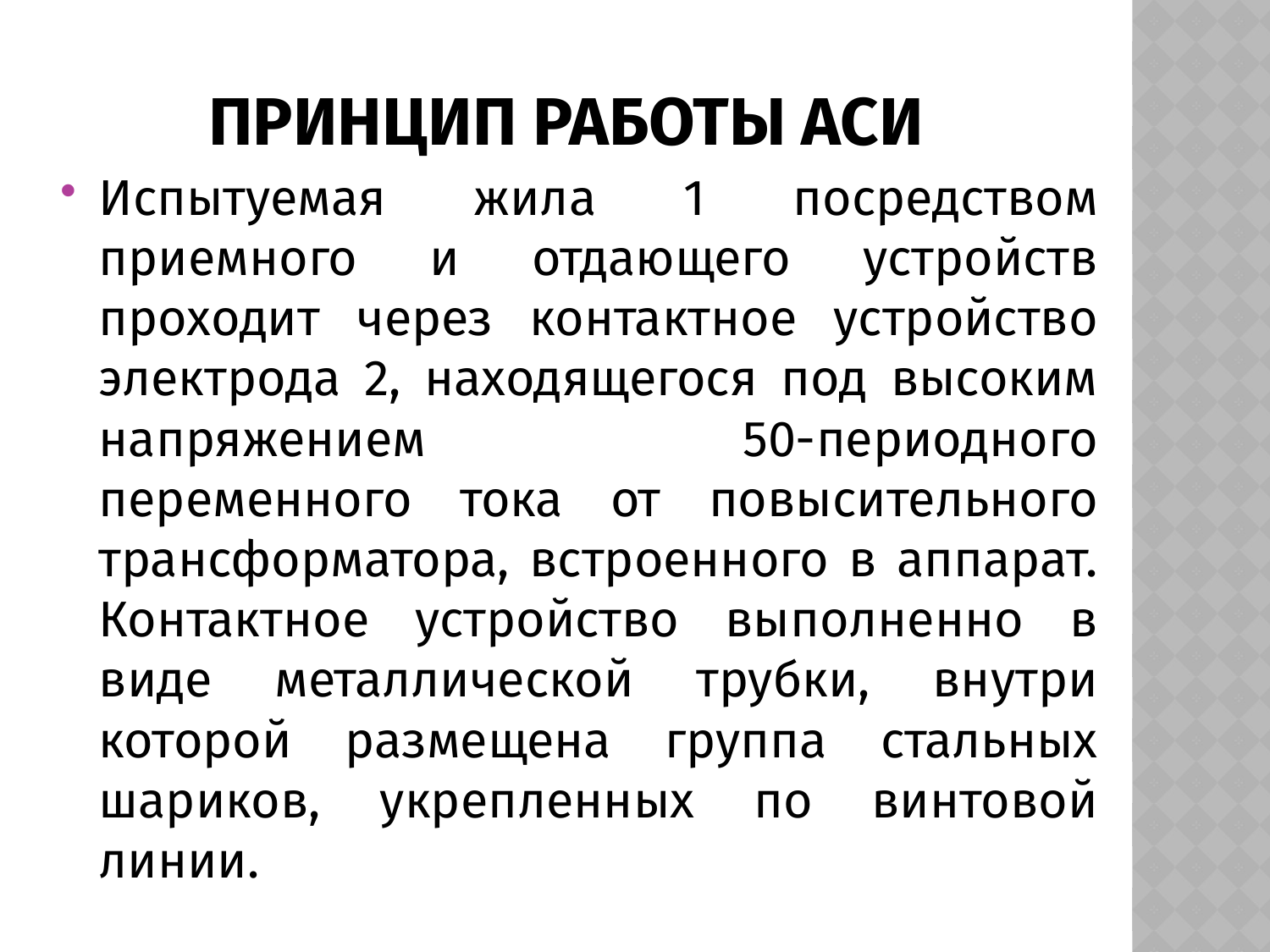

# Принцип работы АСИ
Испытуемая жила 1 посредством приемного и отдающего устройств проходит через контактное устройство электрода 2, находящегося под высоким напряжением 50-периодного переменного тока от повысительного трансформатора, встроенного в аппарат. Контактное устройство выполненно в виде металлической трубки, внутри которой размещена группа стальных шариков, укрепленных по винтовой линии.